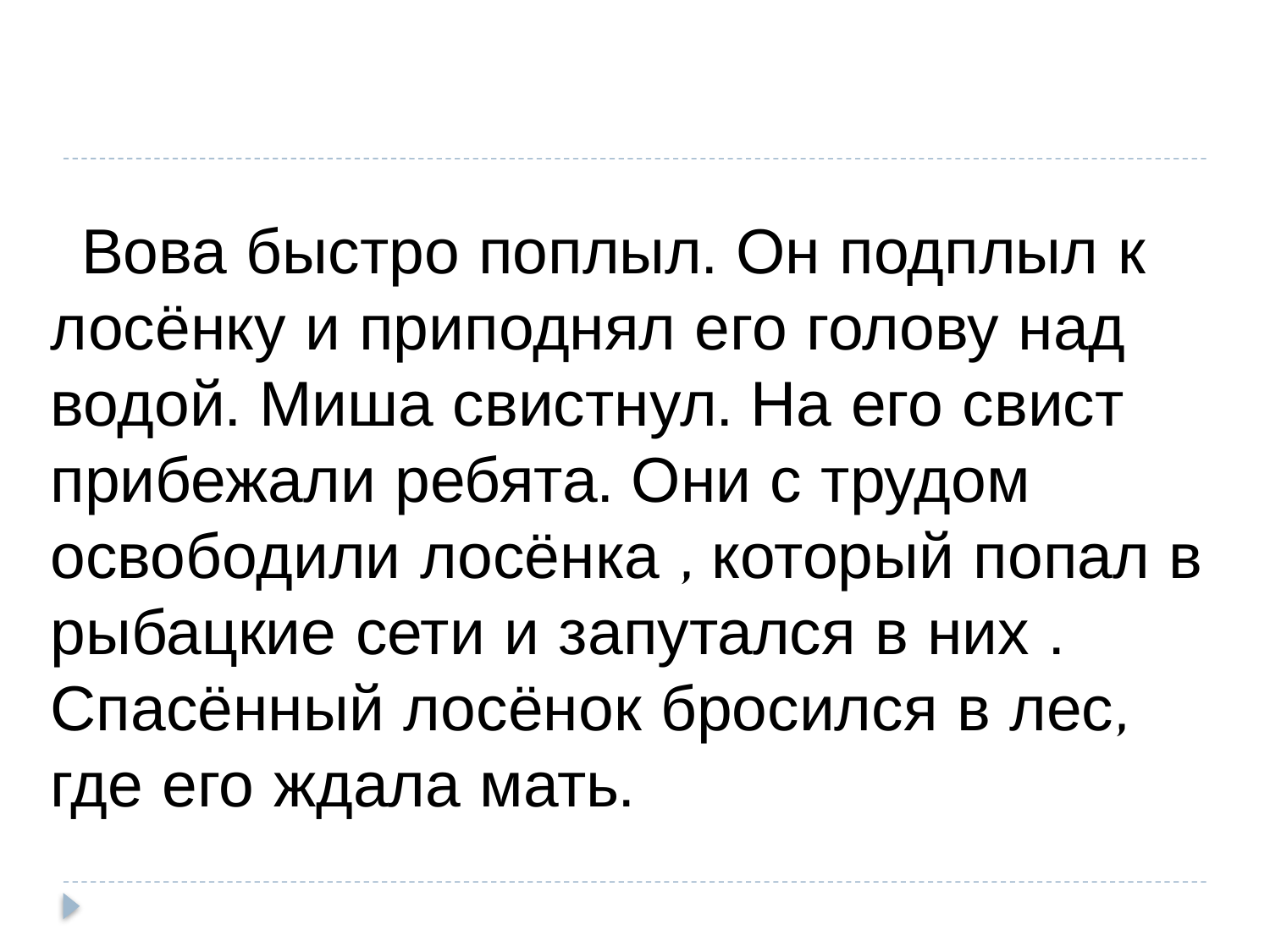

#

     Вова быстро поплыл. Он подплыл к лосёнку и приподнял его голову над водой. Миша свистнул. На его свист прибежали ребята. Они с трудом освободили лосёнка , который попал в рыбацкие сети и запутался в них . Спасённый лосёнок бросился в лес, где его ждала мать.